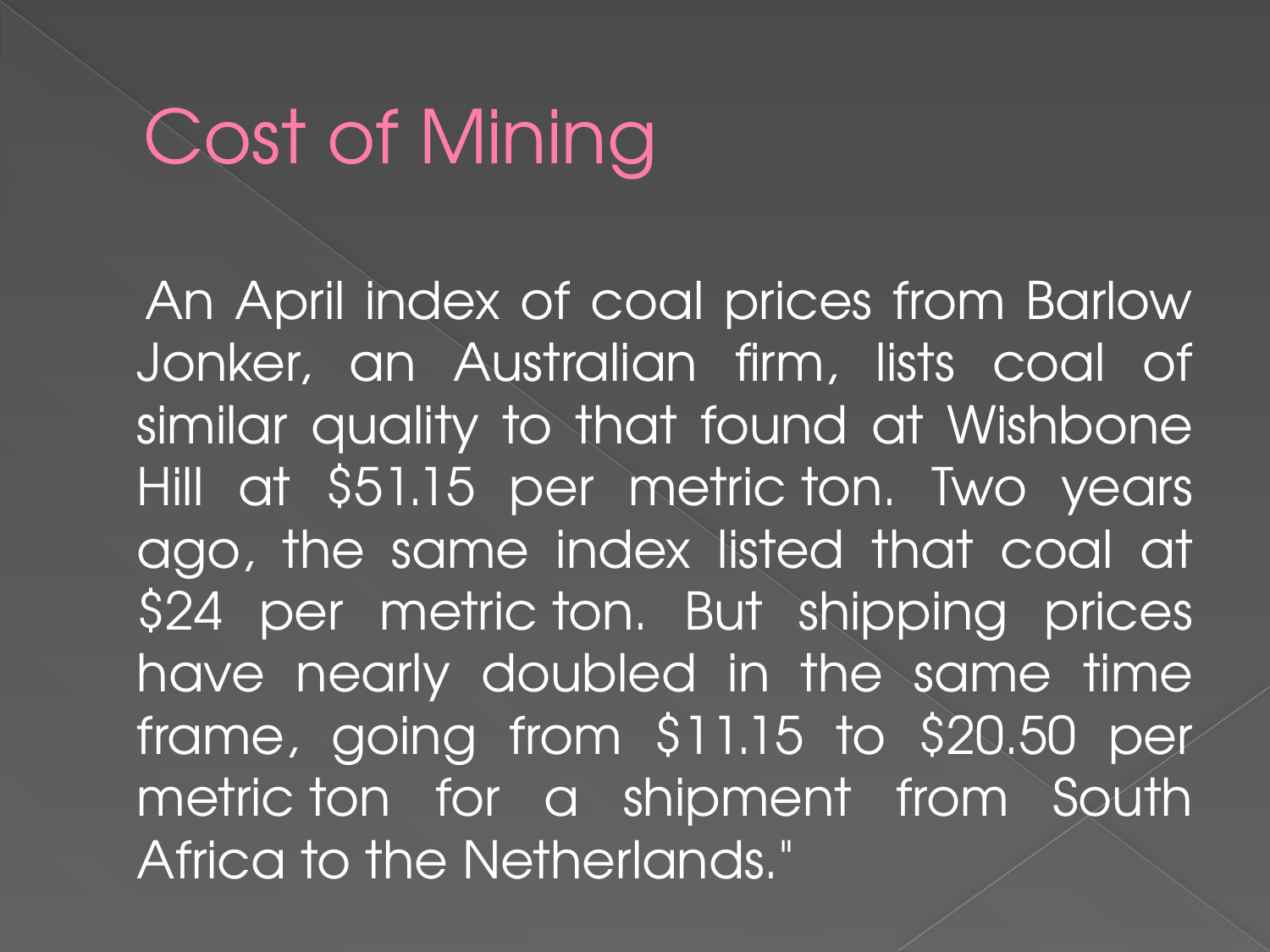

# Cost of Mining
   An April index of coal prices from Barlow Jonker, an Australian firm, lists coal of similar quality to that found at Wishbone Hill at $51.15 per metric ton. Two years ago, the same index listed that coal at $24 per metric ton. But shipping prices have nearly doubled in the same time frame, going from $11.15 to $20.50 per metric ton for a shipment from South Africa to the Netherlands."